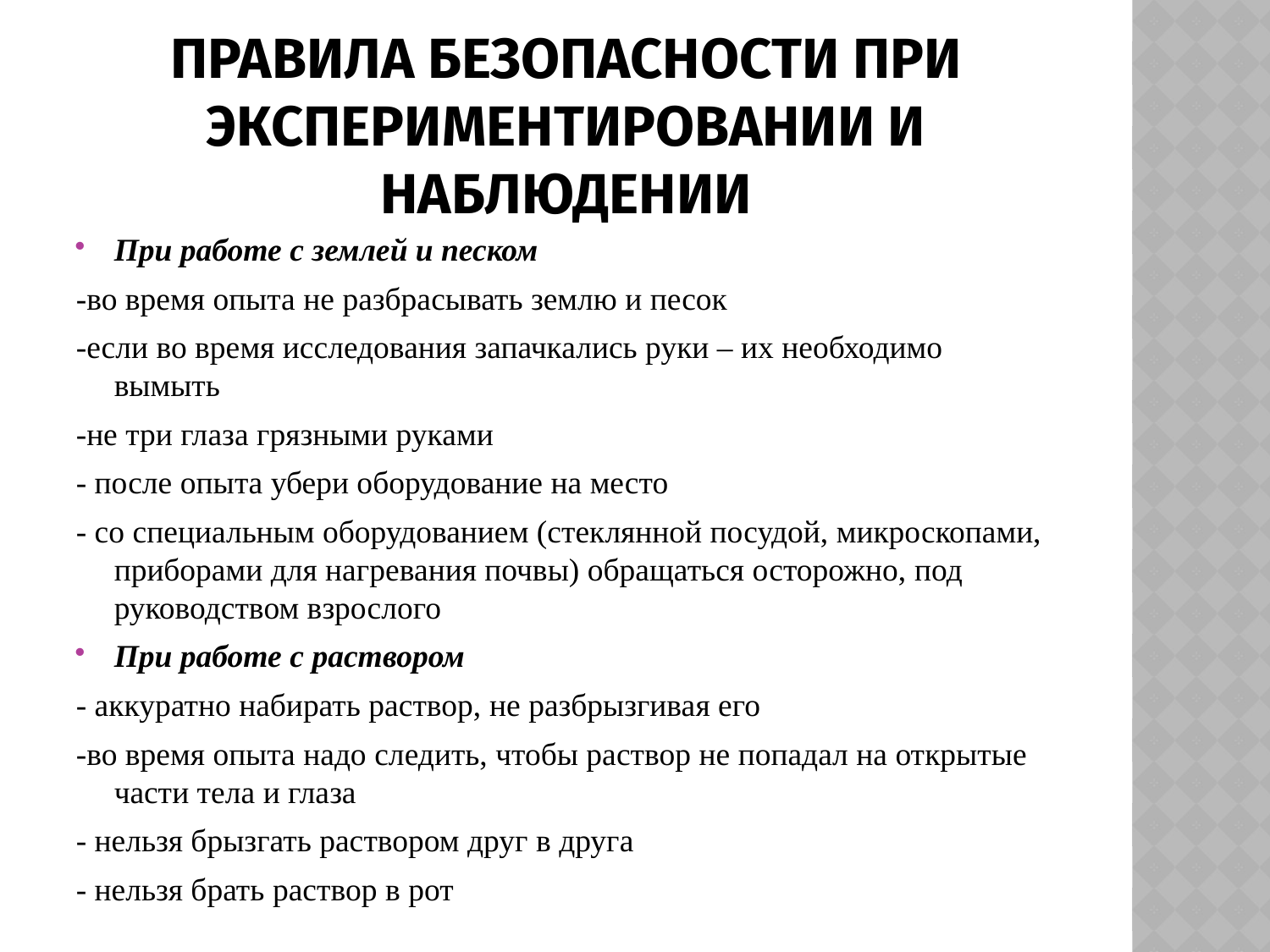

# Правила безопасности при экспериментировании и наблюдении
При работе с землей и песком
-во время опыта не разбрасывать землю и песок
-если во время исследования запачкались руки – их необходимо вымыть
-не три глаза грязными руками
- после опыта убери оборудование на место
- со специальным оборудованием (стеклянной посудой, микроскопами, приборами для нагревания почвы) обращаться осторожно, под руководством взрослого
При работе с раствором
- аккуратно набирать раствор, не разбрызгивая его
-во время опыта надо следить, чтобы раствор не попадал на открытые части тела и глаза
- нельзя брызгать раствором друг в друга
- нельзя брать раствор в рот